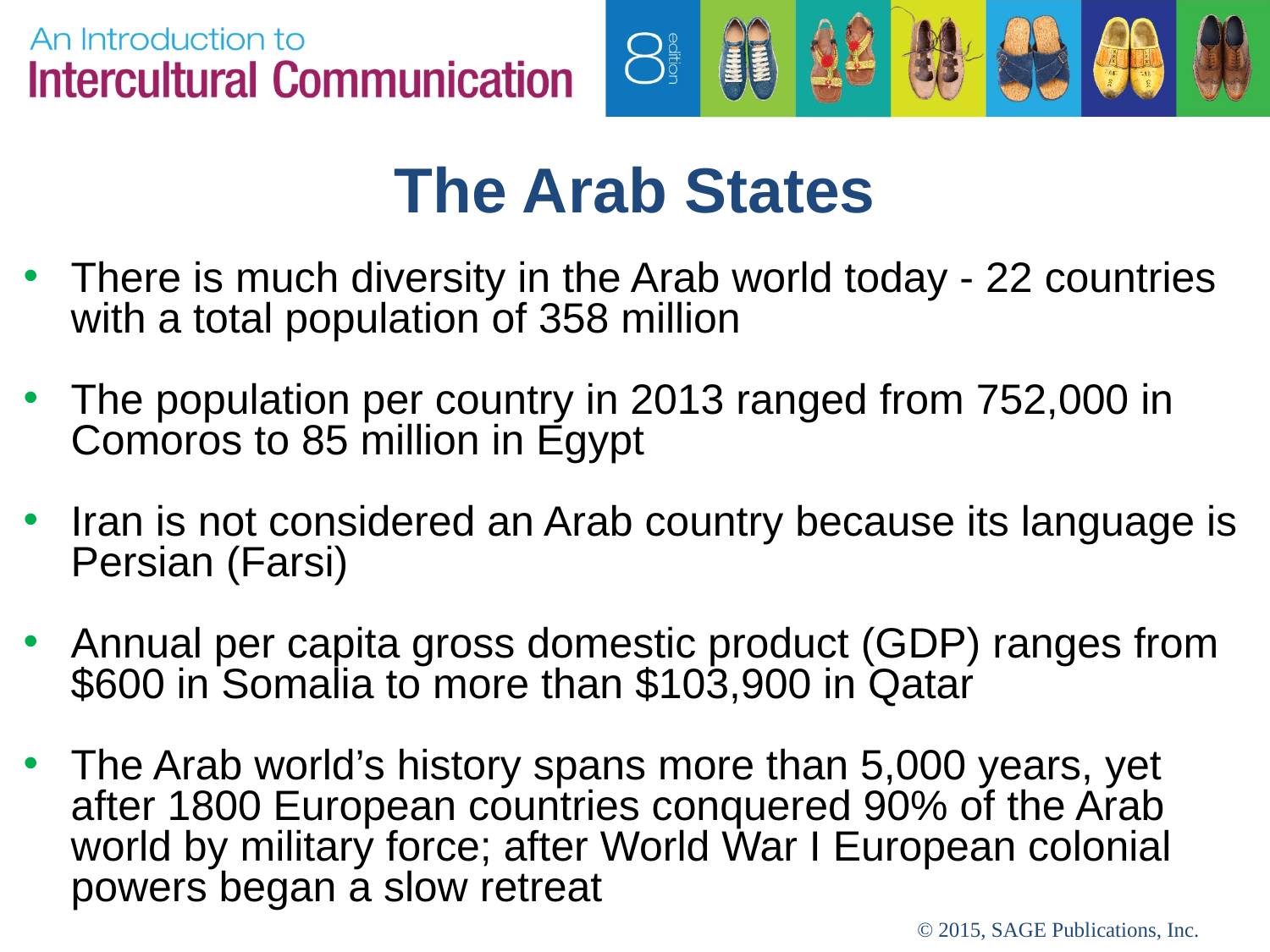

# The Arab States
There is much diversity in the Arab world today - 22 countries with a total population of 358 million

The population per country in 2013 ranged from 752,000 in Comoros to 85 million in Egypt

Iran is not considered an Arab country because its language is Persian (Farsi)

Annual per capita gross domestic product (GDP) ranges from $600 in Somalia to more than $103,900 in Qatar

The Arab world’s history spans more than 5,000 years, yet after 1800 European countries conquered 90% of the Arab world by military force; after World War I European colonial powers began a slow retreat
© 2015, SAGE Publications, Inc.